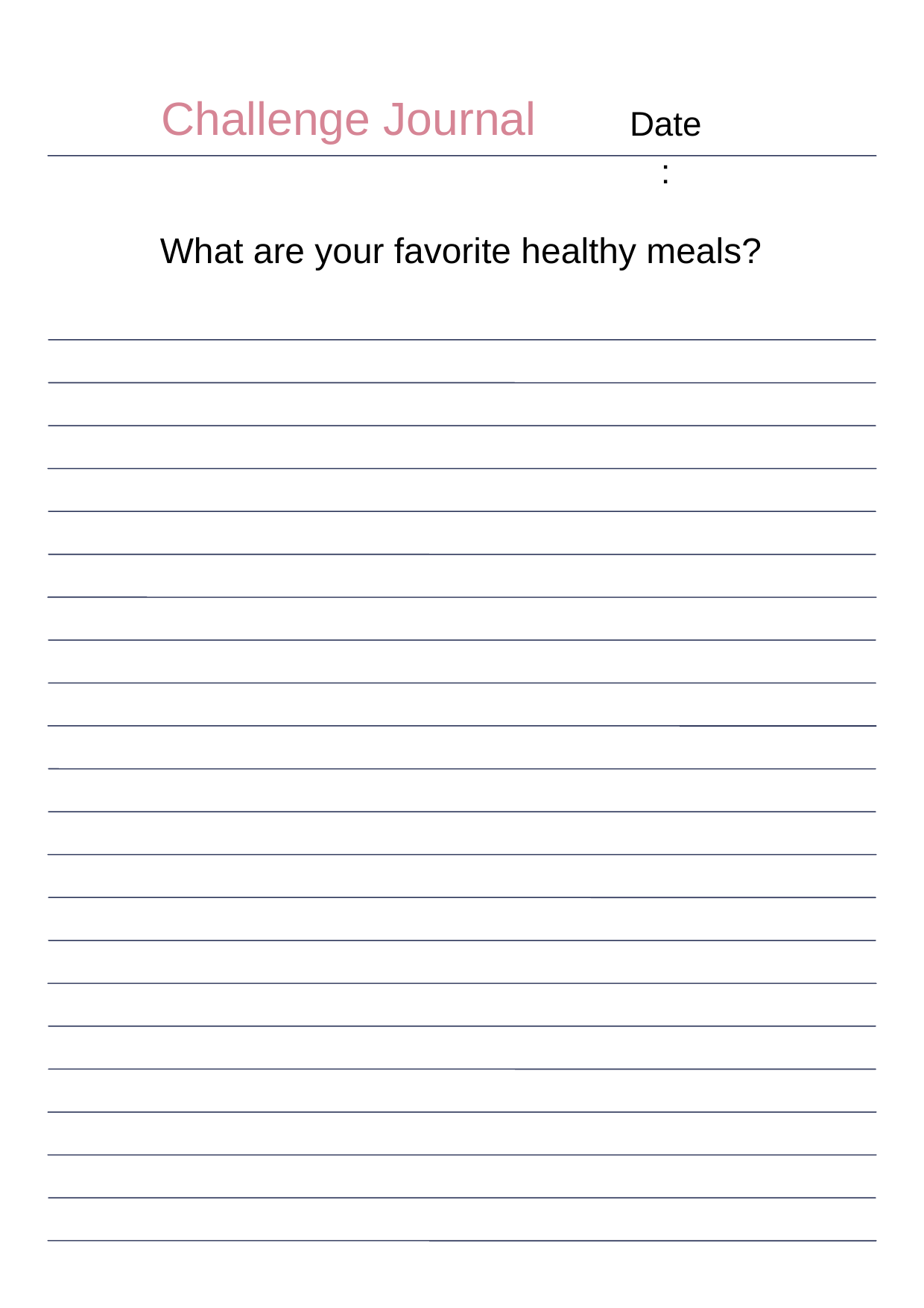

Challenge Journal
Date:

What are your favorite healthy meals?